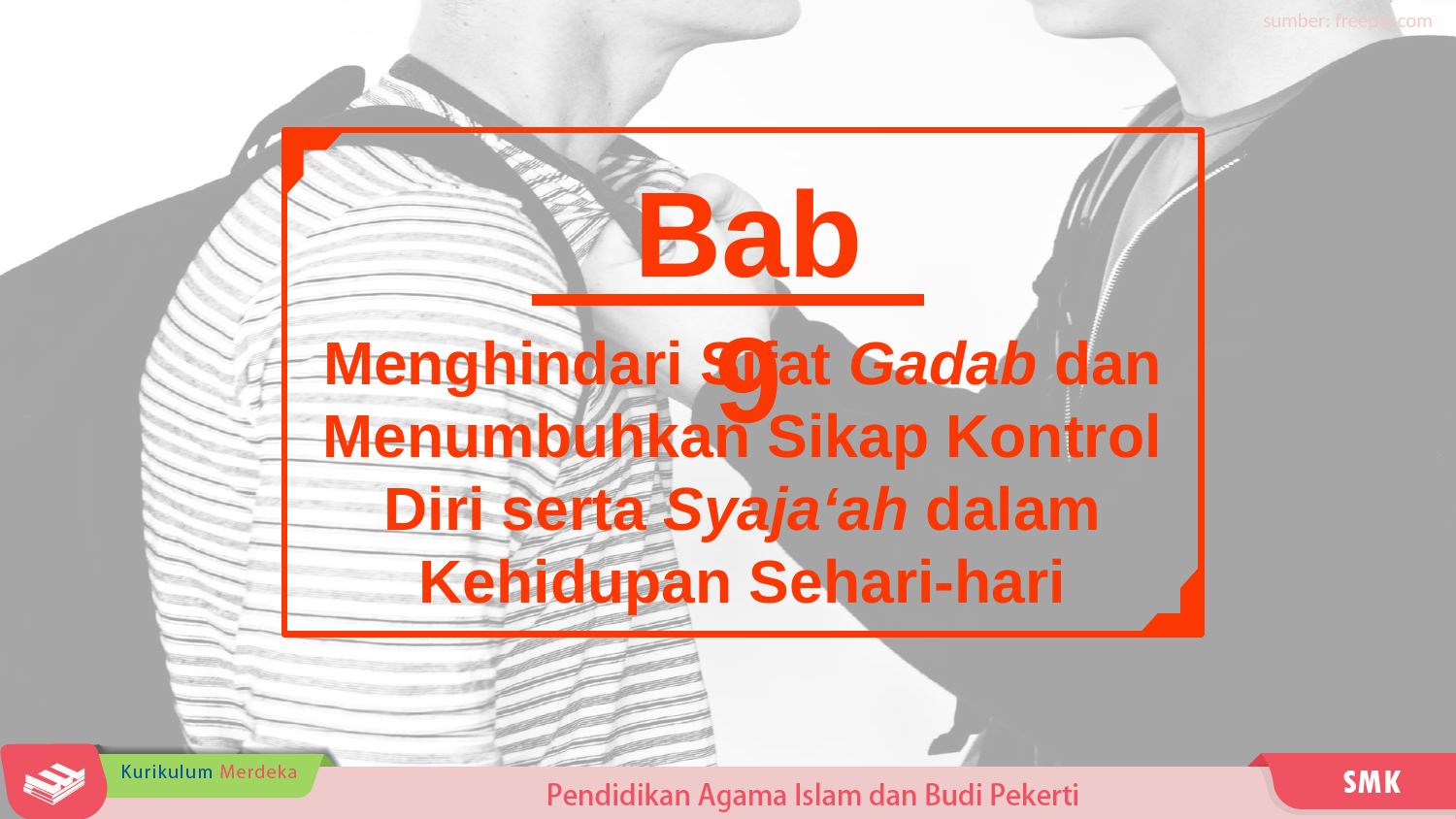

sumber: freepik.com

Bab 9
Menghindari Sifat Gadab dan Menumbuhkan Sikap Kontrol Diri serta Syaja‘ah dalam Kehidupan Sehari-hari